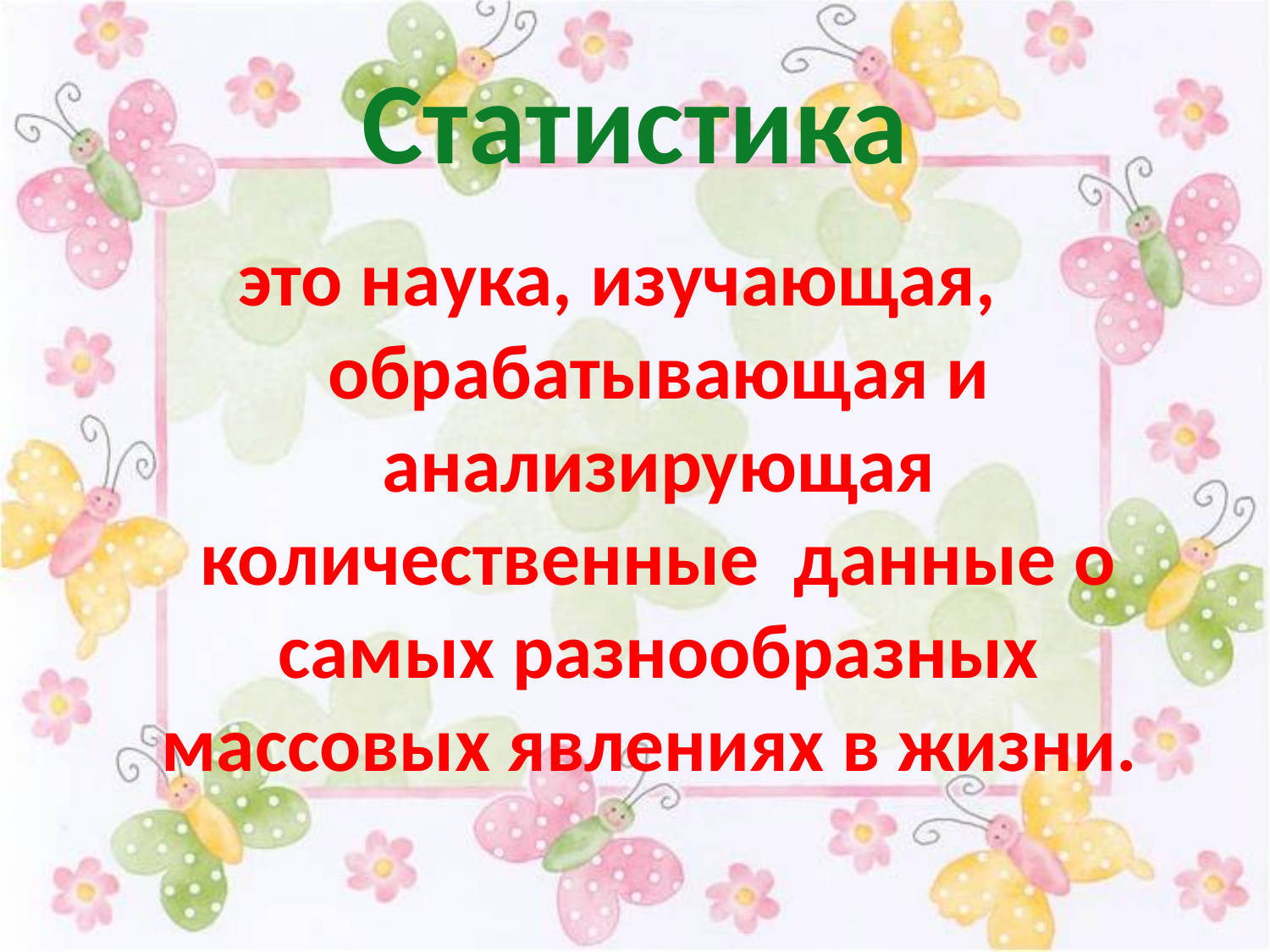

# Статистика
это наука, изучающая,   обрабатывающая и анализирующая количественные  данные о самых разнообразных массовых явлениях в жизни.